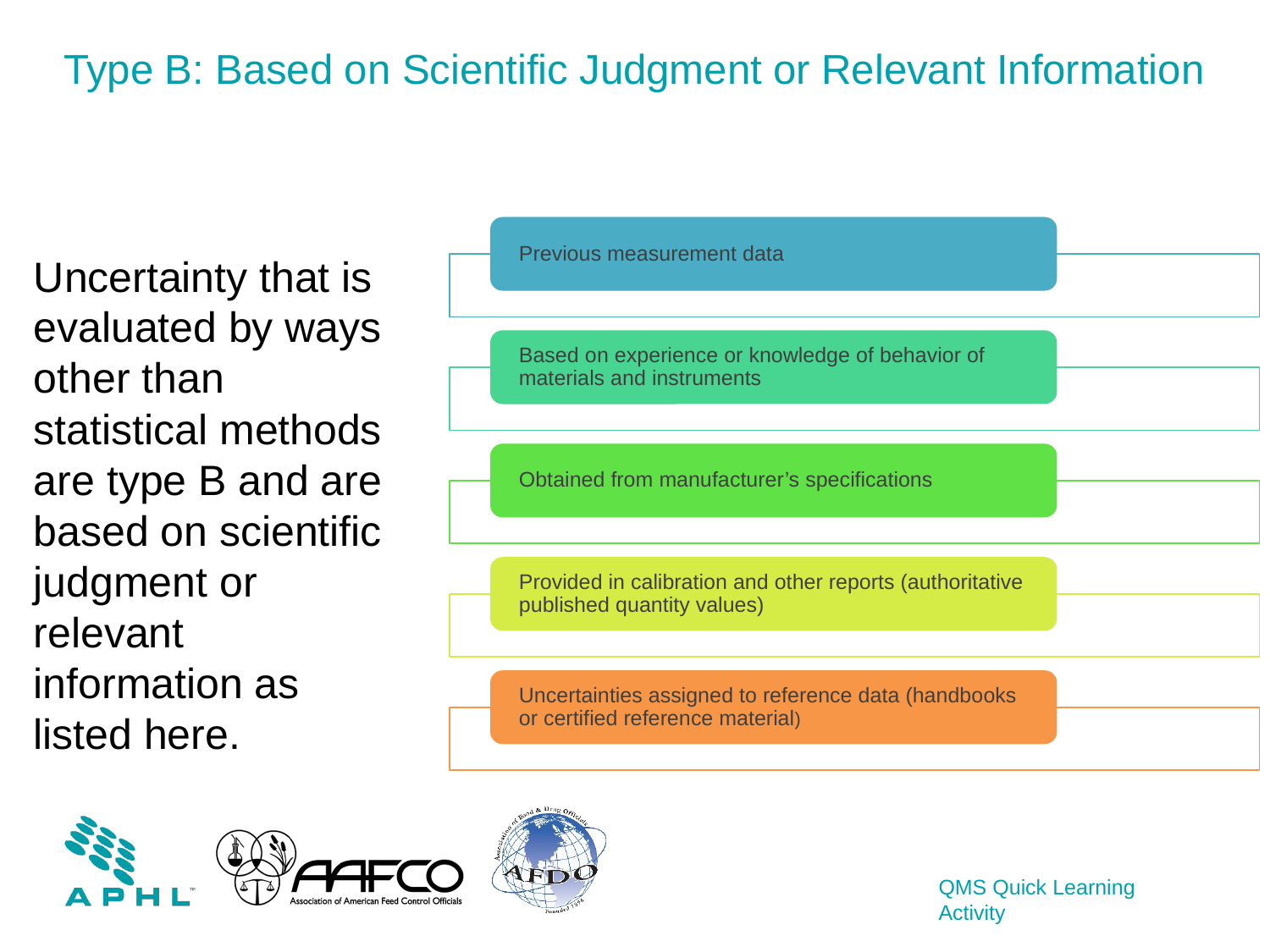

# Type B: Based on Scientific Judgment or Relevant Information
Previous measurement data
Based on experience or knowledge of behavior of materials and instruments
Obtained from manufacturer’s specifications
Provided in calibration and other reports (authoritative published quantity values)
Uncertainties assigned to reference data (handbooks or certified reference material)
Uncertainty that is evaluated by ways other than statistical methods are type B and are based on scientific judgment or relevant information as listed here.